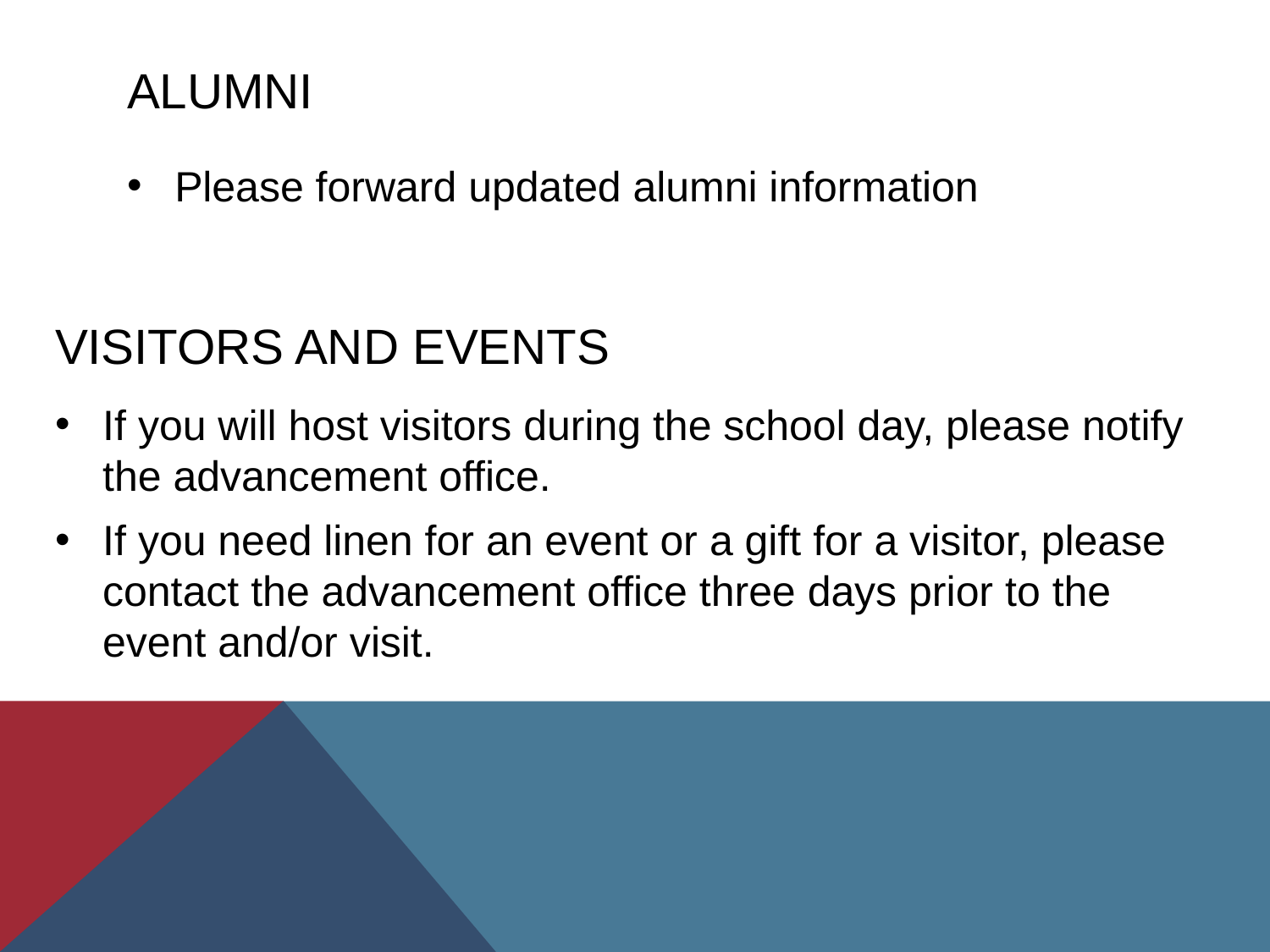

# Alumni
Please forward updated alumni information
Visitors and Events
If you will host visitors during the school day, please notify the advancement office.
If you need linen for an event or a gift for a visitor, please contact the advancement office three days prior to the event and/or visit.